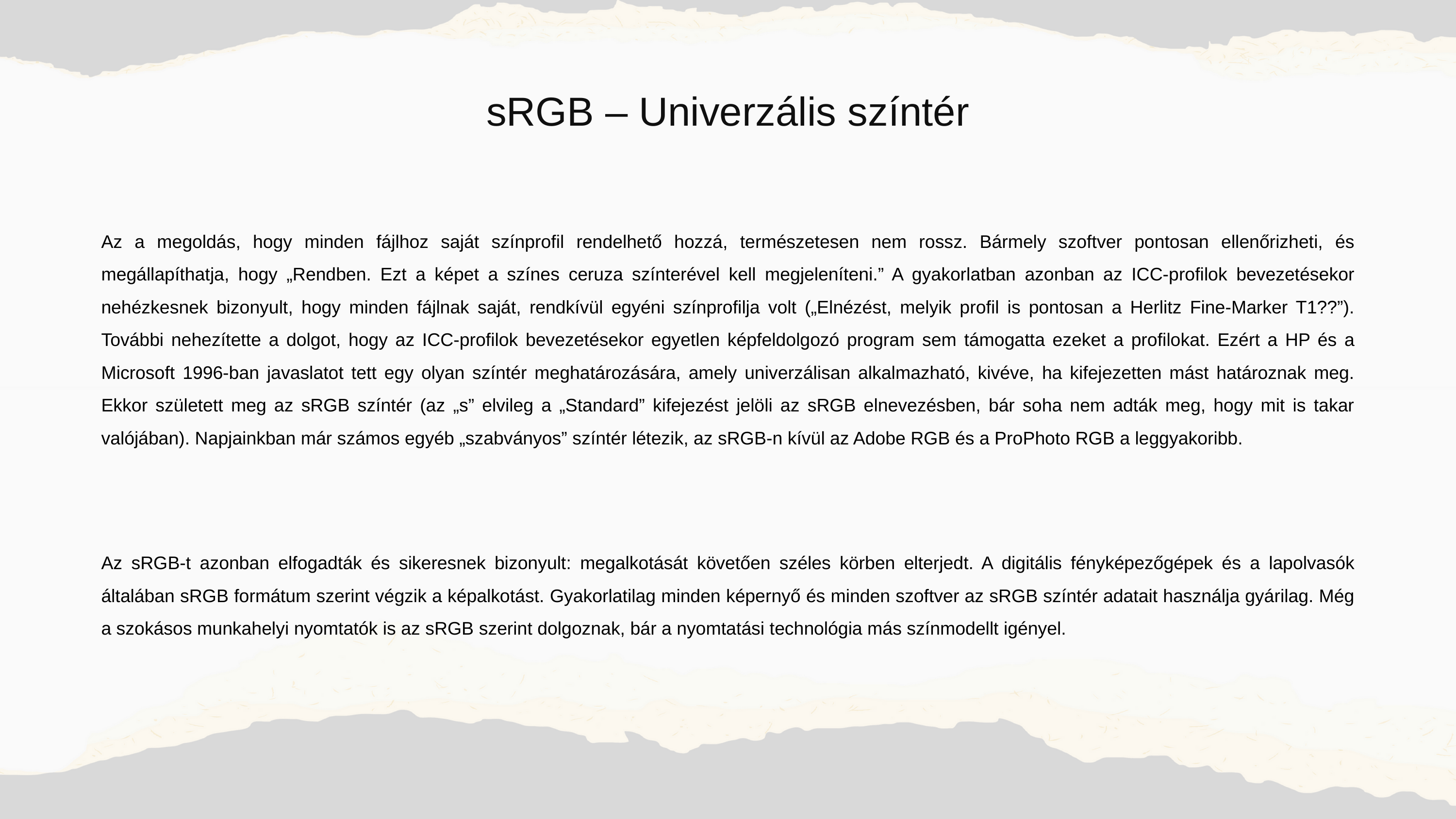

sRGB – Univerzális színtér
Az a megoldás, hogy minden fájlhoz saját színprofil rendelhető hozzá, természetesen nem rossz. Bármely szoftver pontosan ellenőrizheti, és megállapíthatja, hogy „Rendben. Ezt a képet a színes ceruza színterével kell megjeleníteni.” A gyakorlatban azonban az ICC-profilok bevezetésekor nehézkesnek bizonyult, hogy minden fájlnak saját, rendkívül egyéni színprofilja volt („Elnézést, melyik profil is pontosan a Herlitz Fine-Marker T1??”). További nehezítette a dolgot, hogy az ICC-profilok bevezetésekor egyetlen képfeldolgozó program sem támogatta ezeket a profilokat. Ezért a HP és a Microsoft 1996-ban javaslatot tett egy olyan színtér meghatározására, amely univerzálisan alkalmazható, kivéve, ha kifejezetten mást határoznak meg. Ekkor született meg az sRGB színtér (az „s” elvileg a „Standard” kifejezést jelöli az sRGB elnevezésben, bár soha nem adták meg, hogy mit is takar valójában). Napjainkban már számos egyéb „szabványos” színtér létezik, az sRGB-n kívül az Adobe RGB és a ProPhoto RGB a leggyakoribb.
Az sRGB-t azonban elfogadták és sikeresnek bizonyult: megalkotását követően széles körben elterjedt. A digitális fényképezőgépek és a lapolvasók általában sRGB formátum szerint végzik a képalkotást. Gyakorlatilag minden képernyő és minden szoftver az sRGB színtér adatait használja gyárilag. Még a szokásos munkahelyi nyomtatók is az sRGB szerint dolgoznak, bár a nyomtatási technológia más színmodellt igényel.